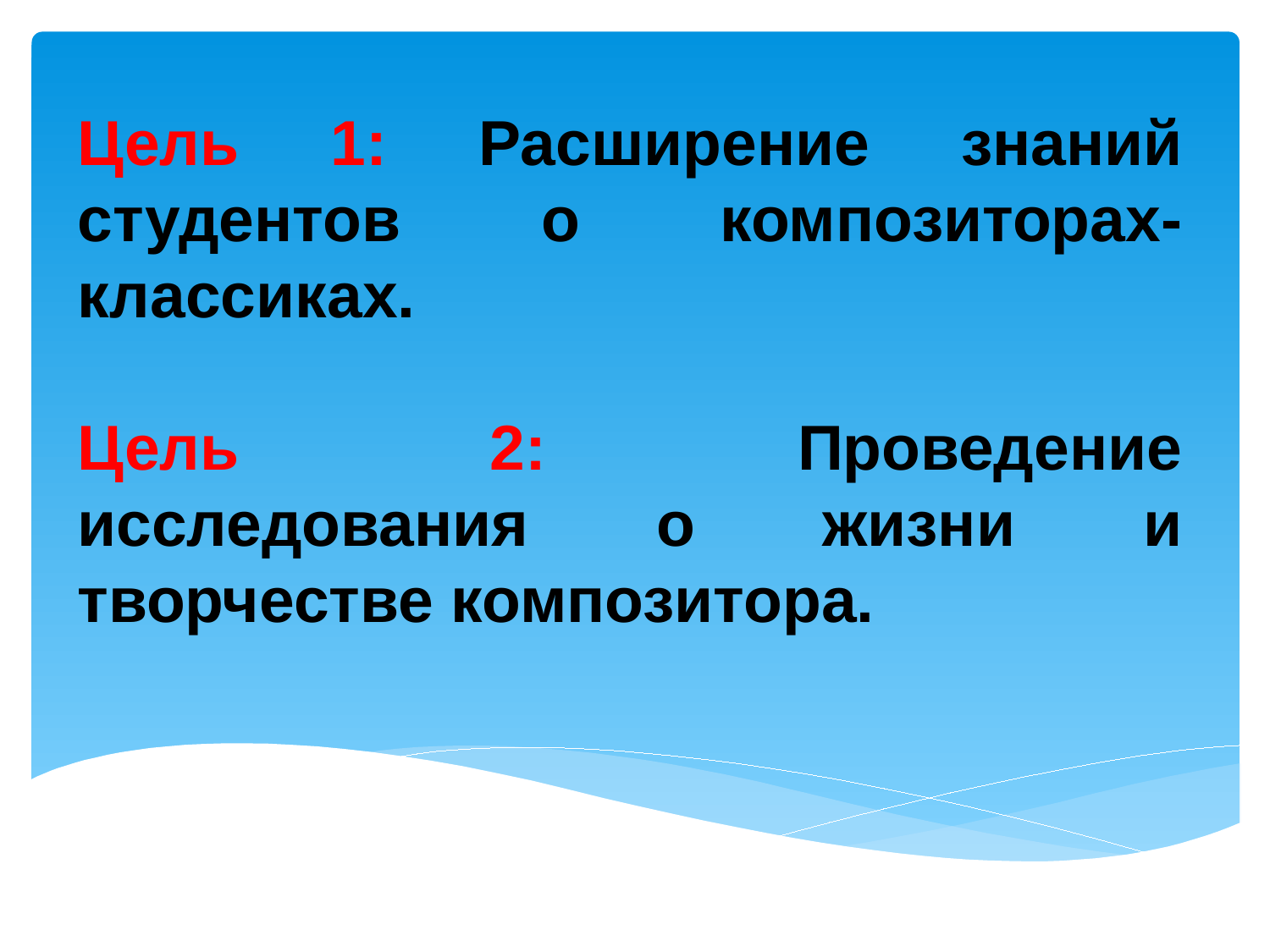

Цель 1: Расширение знаний студентов о композиторах-классиках.

Цель 2: Проведение исследования о жизни и творчестве композитора.